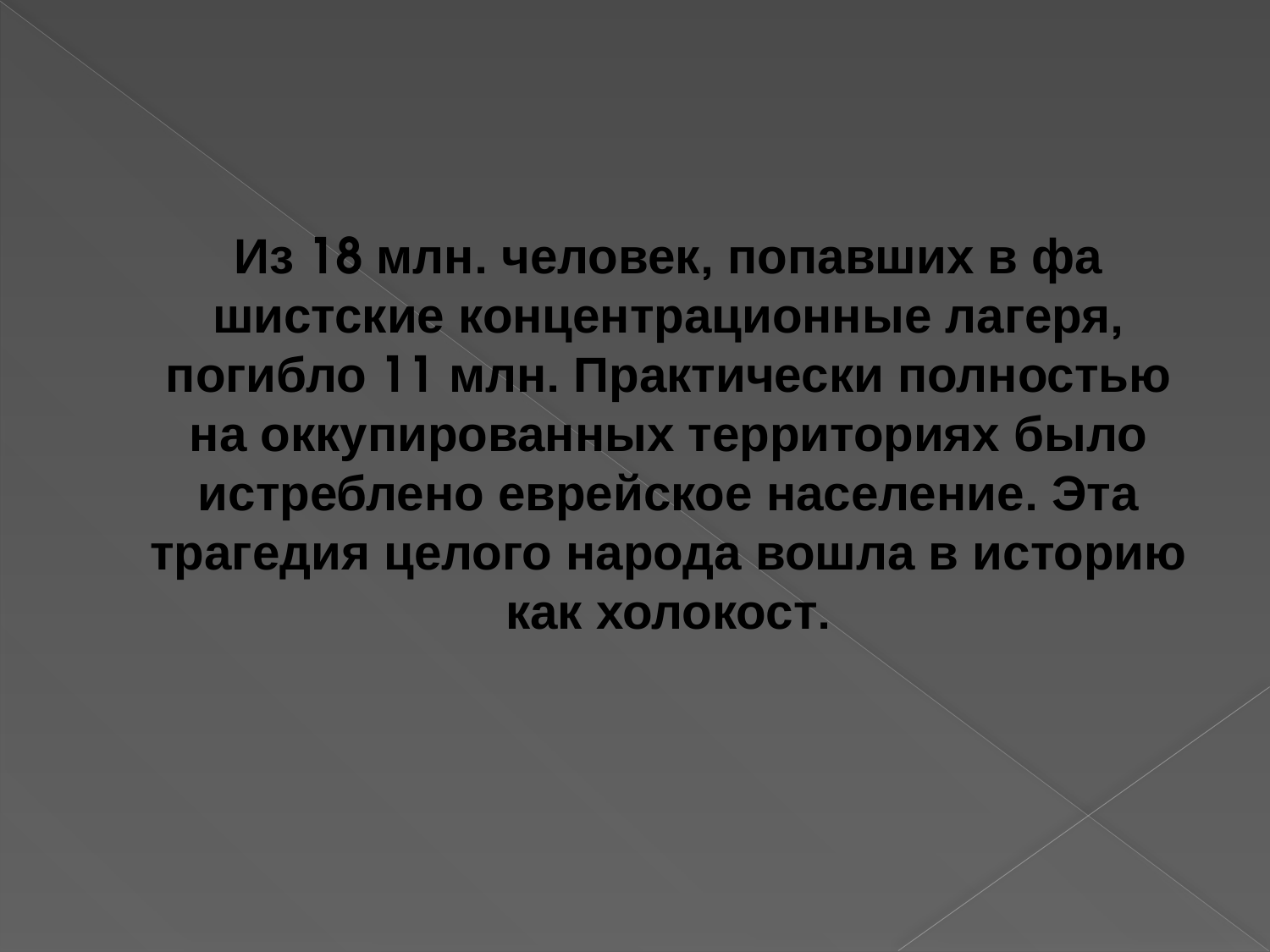

# Из 18 млн. человек, попавших в фа­шистские концентрационные лагеря, погибло 11 млн. Практически полностью на оккупированных территориях было истреблено еврейское население. Эта трагедия целого народа вошла в историю как холокост.